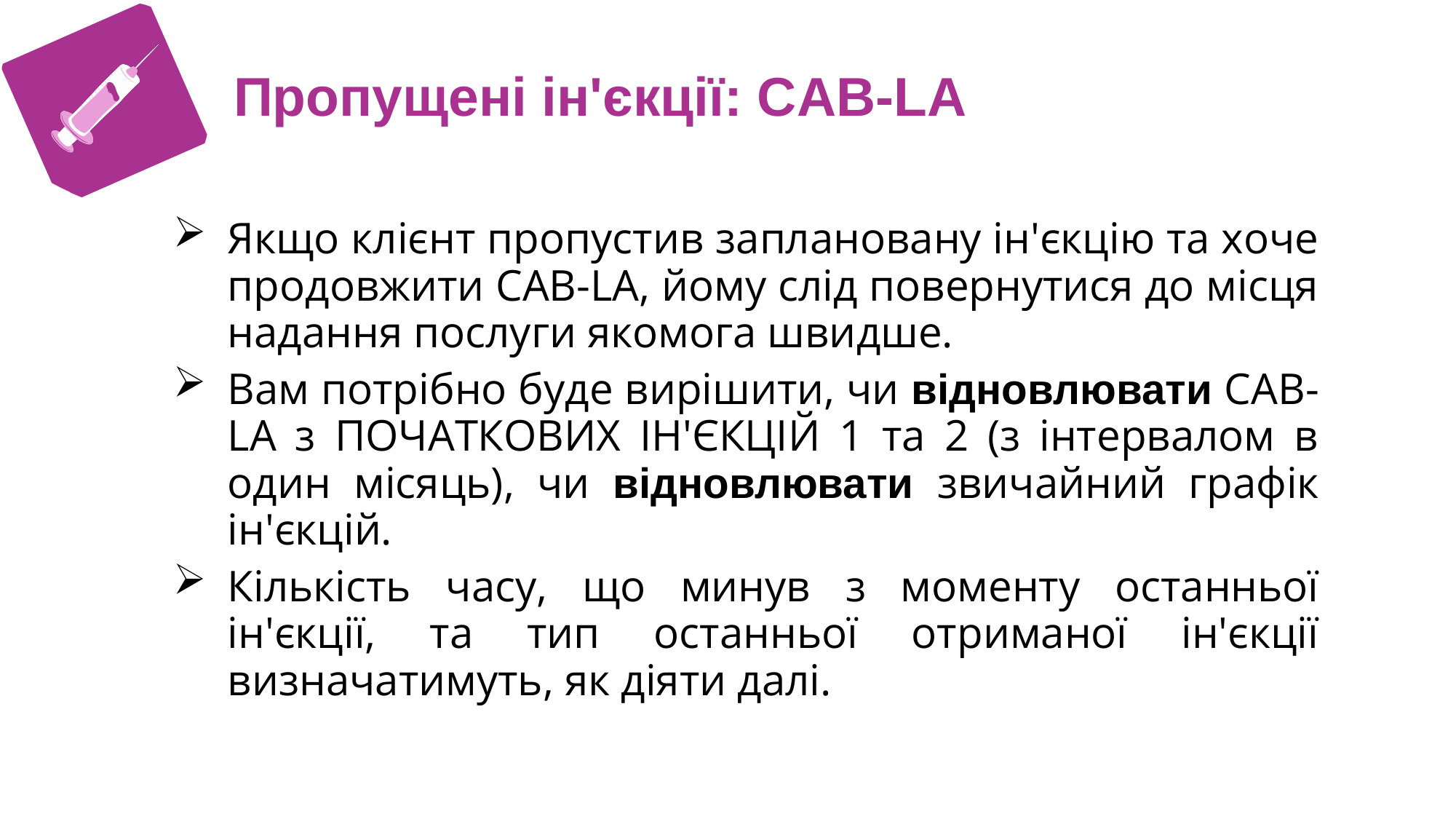

С
Пропущені ін'єкції: CAB-LA
Якщо клієнт пропустив заплановану ін'єкцію та хоче продовжити CAB-LA, йому слід повернутися до місця надання послуги якомога швидше.
Вам потрібно буде вирішити, чи відновлювати CAB-LA з ПОЧАТКОВИХ ІН'ЄКЦІЙ 1 та 2 (з інтервалом в один місяць), чи відновлювати звичайний графік ін'єкцій.
Кількість часу, що минув з моменту останньої ін'єкції, та тип останньої отриманої ін'єкції визначатимуть, як діяти далі.